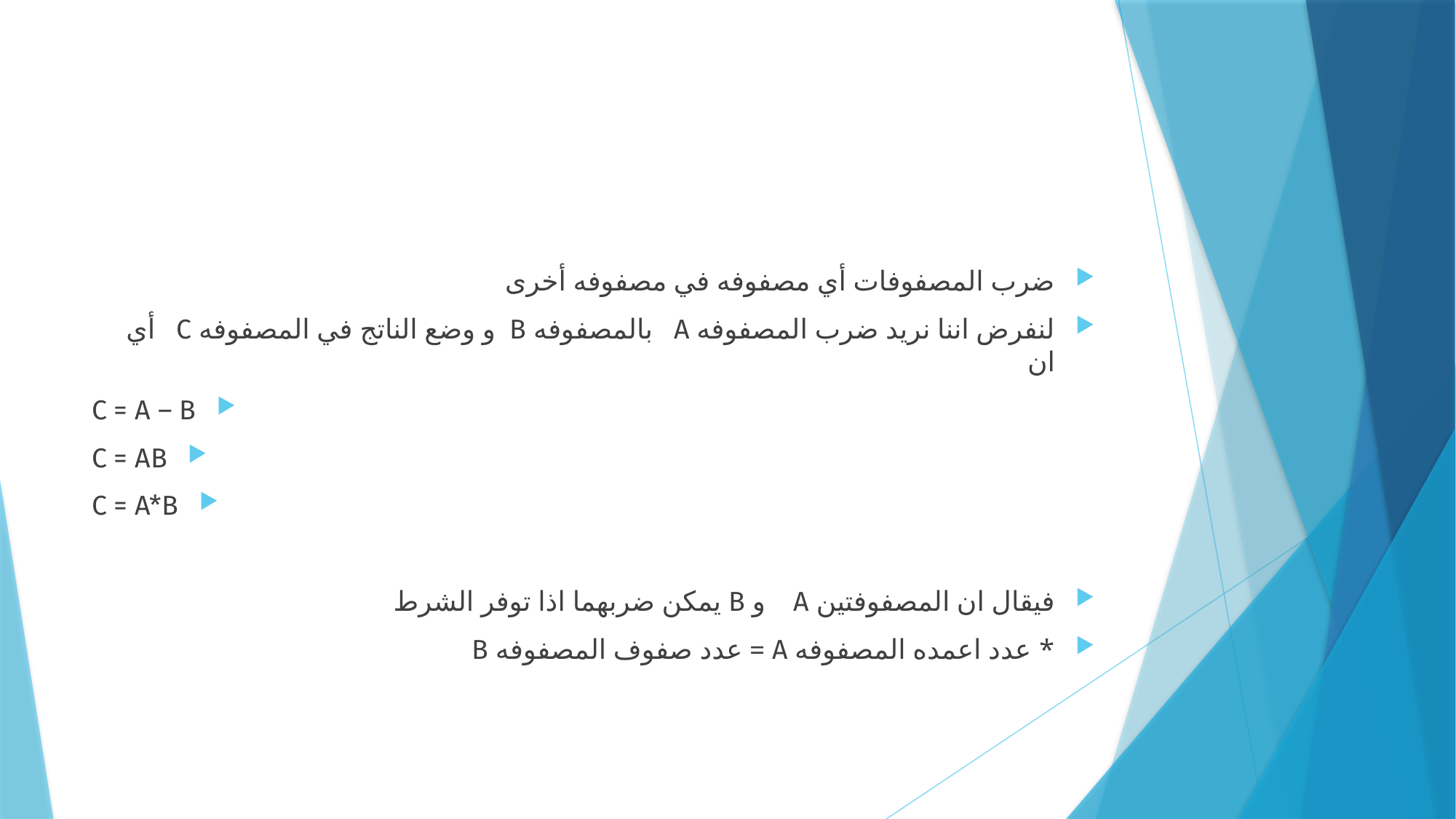

ضرب المصفوفات أي مصفوفه في مصفوفه أخرى
لنفرض اننا نريد ضرب المصفوفه A   بالمصفوفه B  و وضع الناتج في المصفوفه C   أي ان
C = A – B
C = AB
C = A*B

فيقال ان المصفوفتين A    و B يمكن ضربهما اذا توفر الشرط
* عدد اعمده المصفوفه A = عدد صفوف المصفوفه B